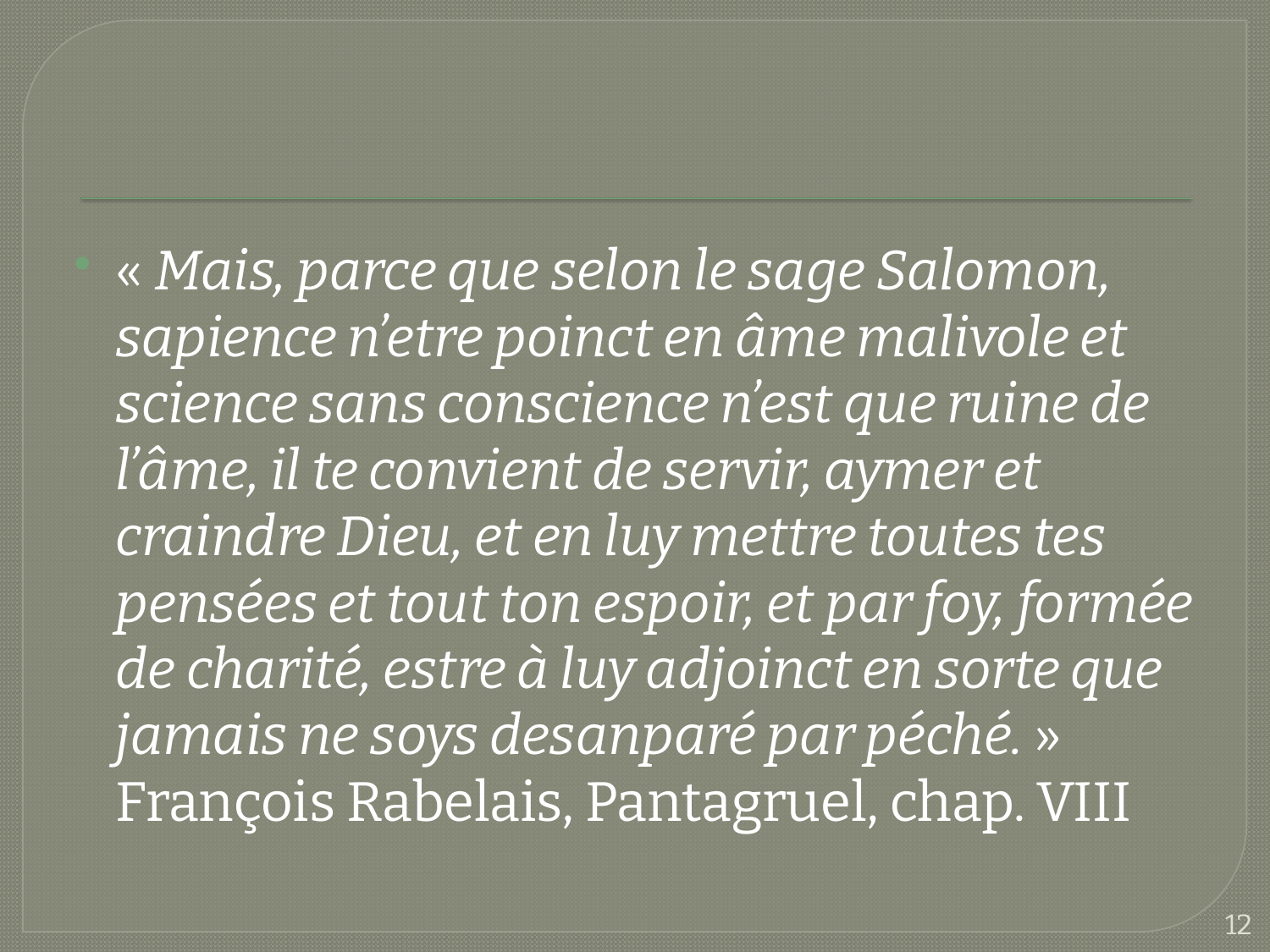

« Mais, parce que selon le sage Salomon, sapience n’etre poinct en âme malivole et science sans conscience n’est que ruine de l’âme, il te convient de servir, aymer et craindre Dieu, et en luy mettre toutes tes pensées et tout ton espoir, et par foy, formée de charité, estre à luy adjoinct en sorte que jamais ne soys desanparé par péché. » François Rabelais, Pantagruel, chap. VIII

12